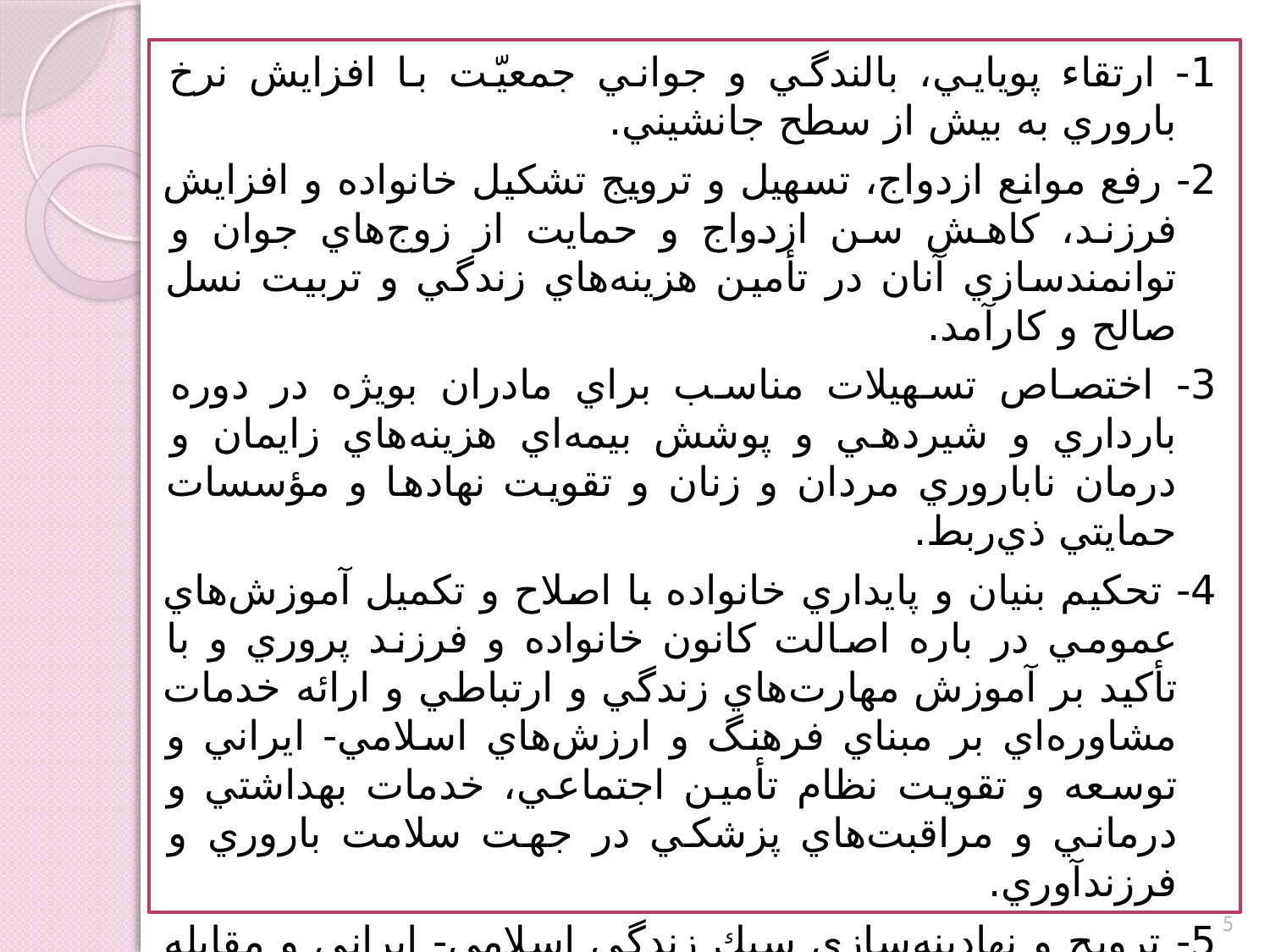

1- ارتقاء پويايي، بالندگي و جواني جمعيّت با افزايش نرخ باروري به بيش از سطح جانشيني.
	2- رفع موانع ازدواج، تسهيل و ترويج تشكيل خانواده و افزايش فرزند، كاهش سن ازدواج و حمايت از زوج‌هاي جوان و توانمندسازي آنان در تأمين هزينه‌هاي زندگي و تربيت نسل صالح و كارآمد.
	3- اختصاص تسهيلات مناسب براي مادران بويژه در دوره بارداري و شيردهي و پوشش بيمه‌اي هزينه‌هاي زايمان و درمان ناباروري مردان و زنان و تقويت نهادها و مؤسسات حمايتي ذي‌ربط.
	4- تحكيم بنيان و پايداري خانواده با اصلاح و تكميل آموزش‌هاي عمومي در باره اصالت كانون خانواده و فرزند پروري و با تأكيد بر آموزش‌ مهارت‌هاي زندگي و ارتباطي و ارائه خدمات مشاوره‌اي بر مبناي فرهنگ و ارزش‌هاي اسلامي- ايراني و توسعه و تقويت نظام تأمين اجتماعي، خدمات بهداشتي و درماني و مراقبت‌هاي پزشكي در جهت سلامت باروري و فرزندآوري.
	5- ترويج و نهادينه‌سازي سبك زندگي اسلامي- ايراني و مقابله با ابعاد نامطلوب سبك زندگي غربي.
	6- ارتقاء اميد به زندگي، تأمين سلامت و تغذيه سالم جمعيّت و پيشگيري از آسيب‌هاي اجتماعي، بويژه اعتياد، سوانح، آلودگي‌هاي زيست محيطي و بيماري‌ها.

5